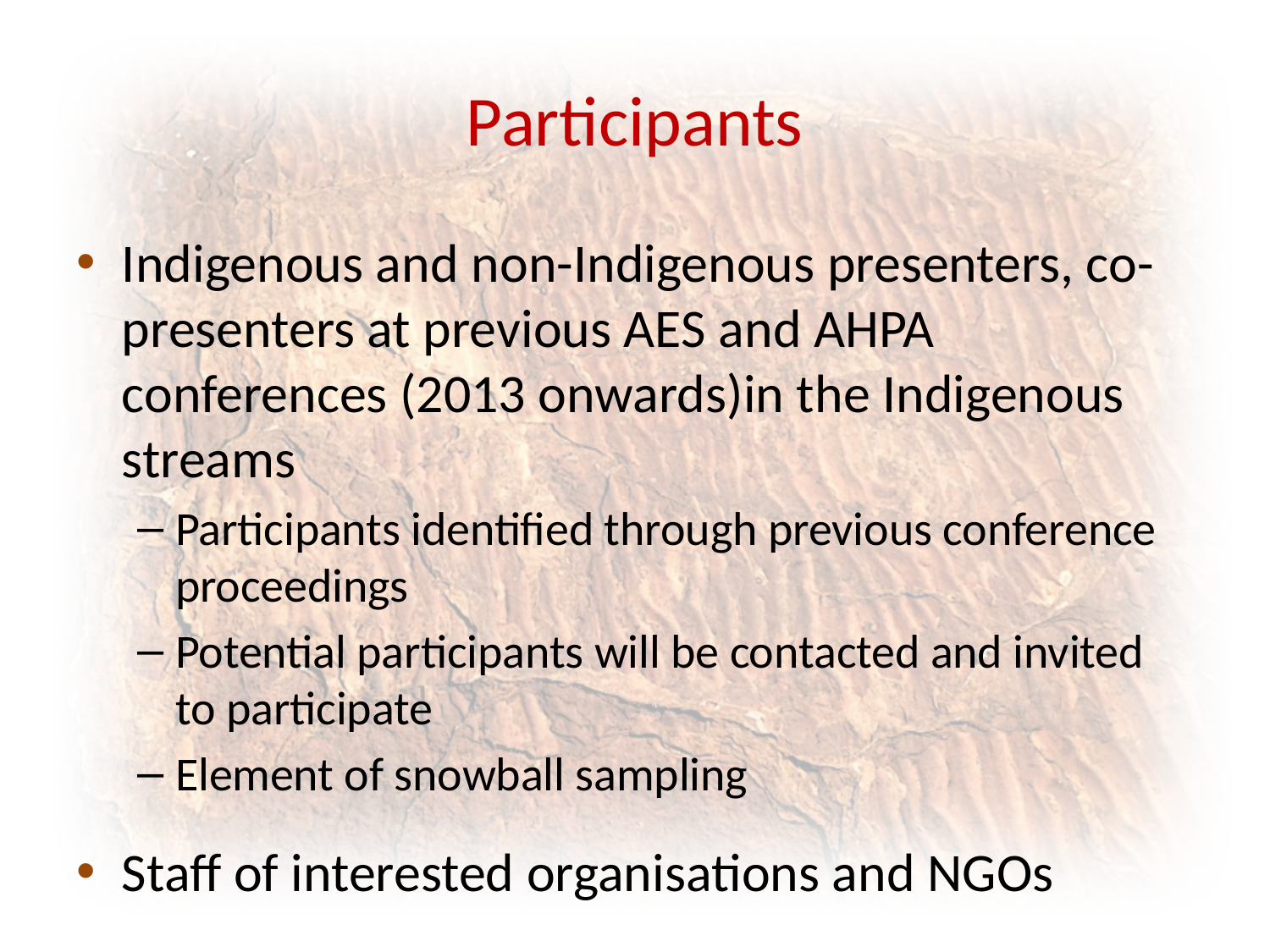

# Participants
Indigenous and non-Indigenous presenters, co-presenters at previous AES and AHPA conferences (2013 onwards)in the Indigenous streams
Participants identified through previous conference proceedings
Potential participants will be contacted and invited to participate
Element of snowball sampling

Staff of interested organisations and NGOs